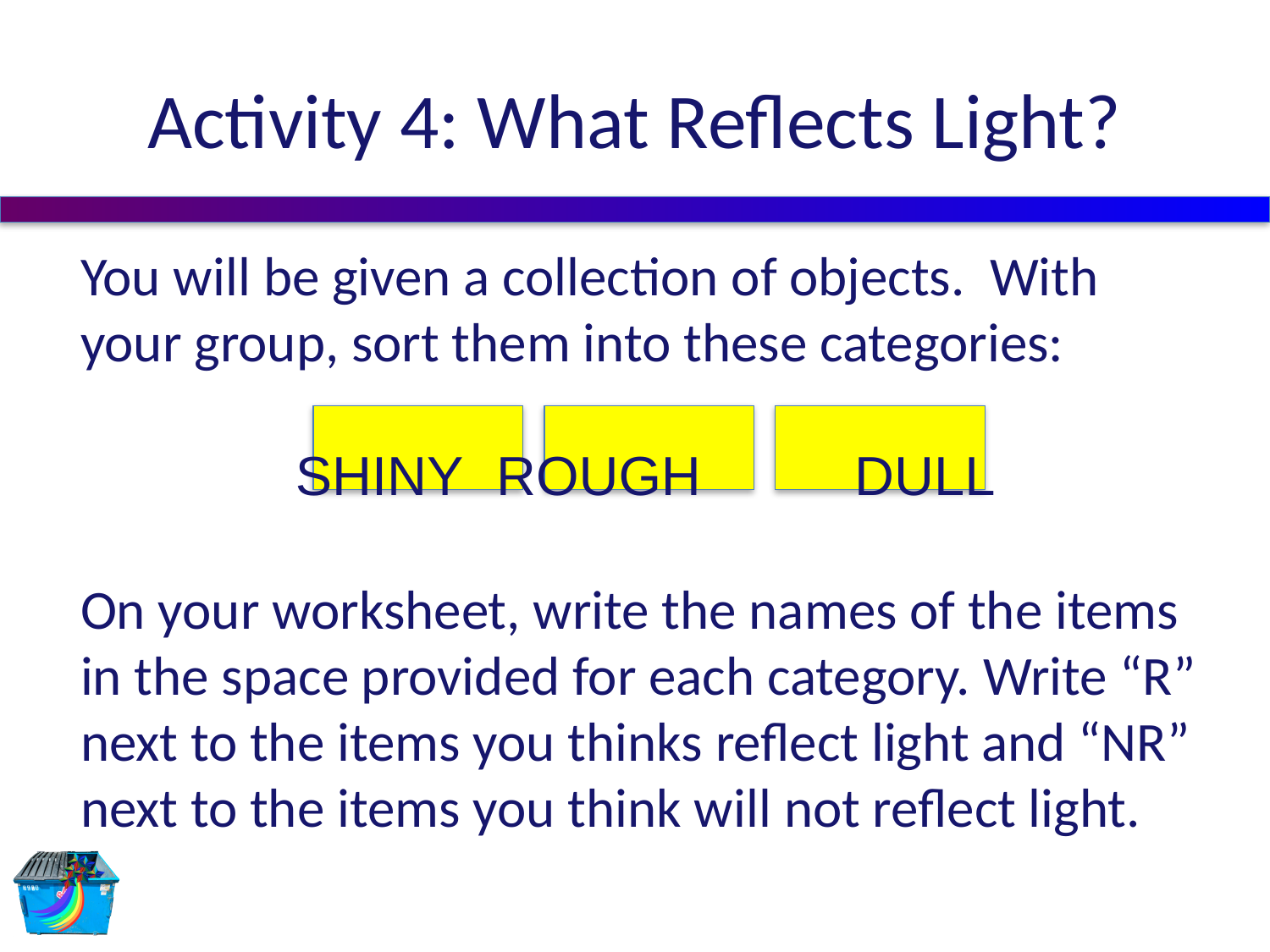

# Activity 4: What Reflects Light?
You will be given a collection of objects.  With your group, sort them into these categories:

 SHINY	 ROUGH	     DULL

On your worksheet, write the names of the items in the space provided for each category. Write “R” next to the items you thinks reflect light and “NR” next to the items you think will not reflect light.